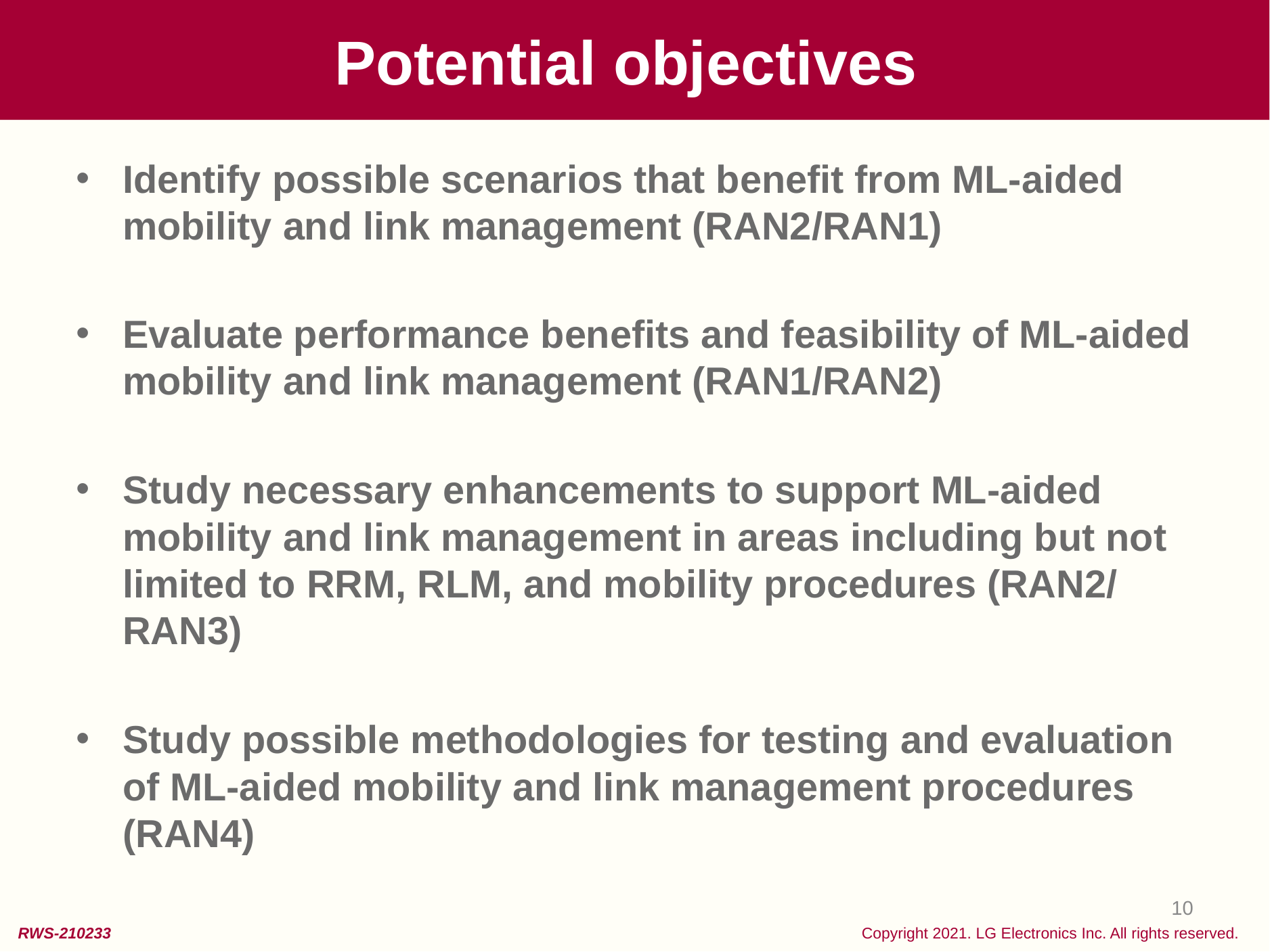

# Potential objectives
Identify possible scenarios that benefit from ML-aided mobility and link management (RAN2/RAN1)

Evaluate performance benefits and feasibility of ML-aided mobility and link management (RAN1/RAN2)

Study necessary enhancements to support ML-aided mobility and link management in areas including but not limited to RRM, RLM, and mobility procedures (RAN2/RAN3)

Study possible methodologies for testing and evaluation of ML-aided mobility and link management procedures (RAN4)

10